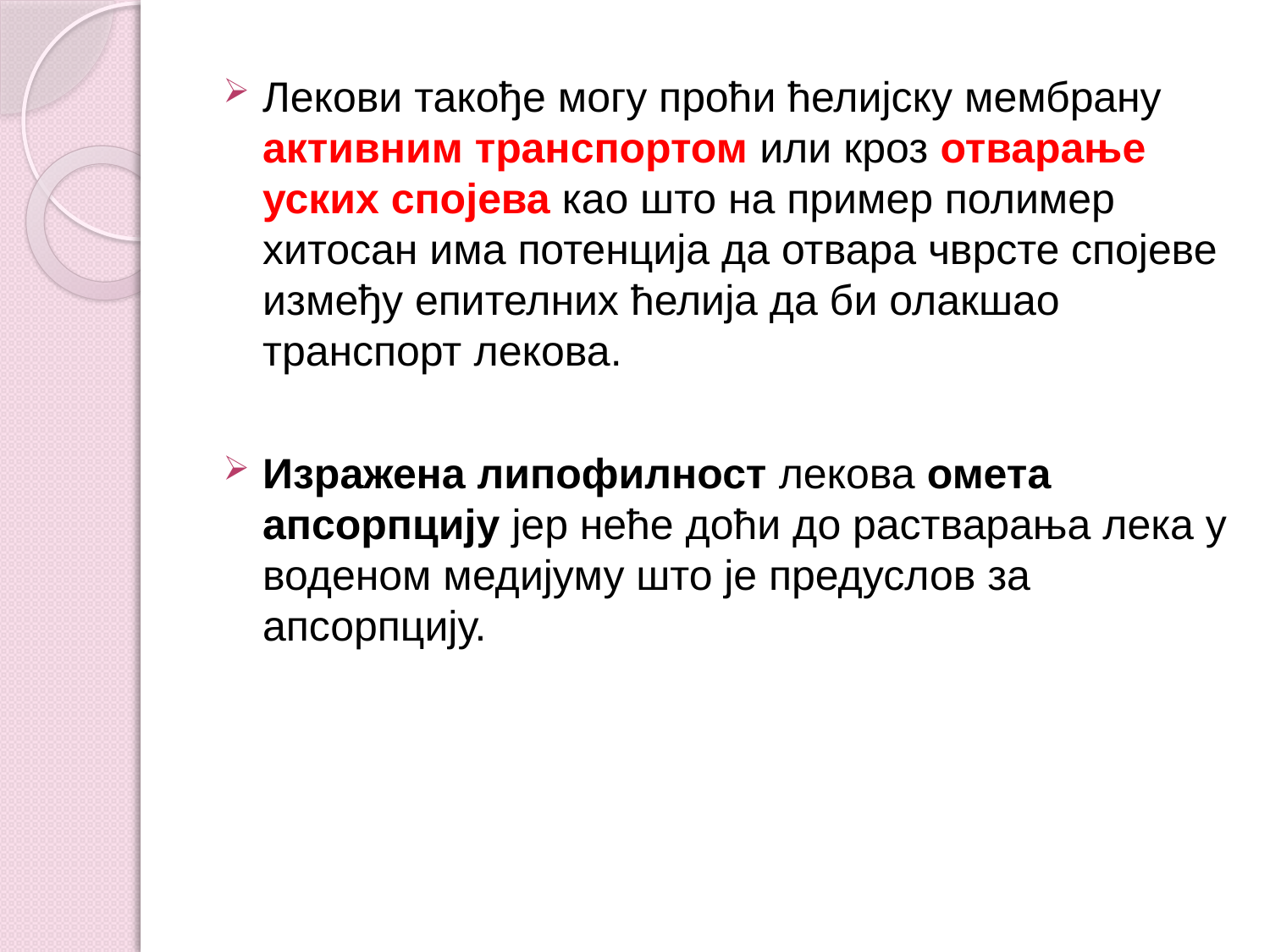

Лекови такође могу проћи ћелијску мембрану активним транспортом или кроз отварање уских спојева као што на пример полимер хитосан има потенција да отвара чврсте спојеве између епителних ћелија да би олакшао транспорт лекова.

Изражена липофилност лекова омета апсорпцију јер неће доћи до растварања лека у воденом медијуму што је предуслов за апсорпцију.